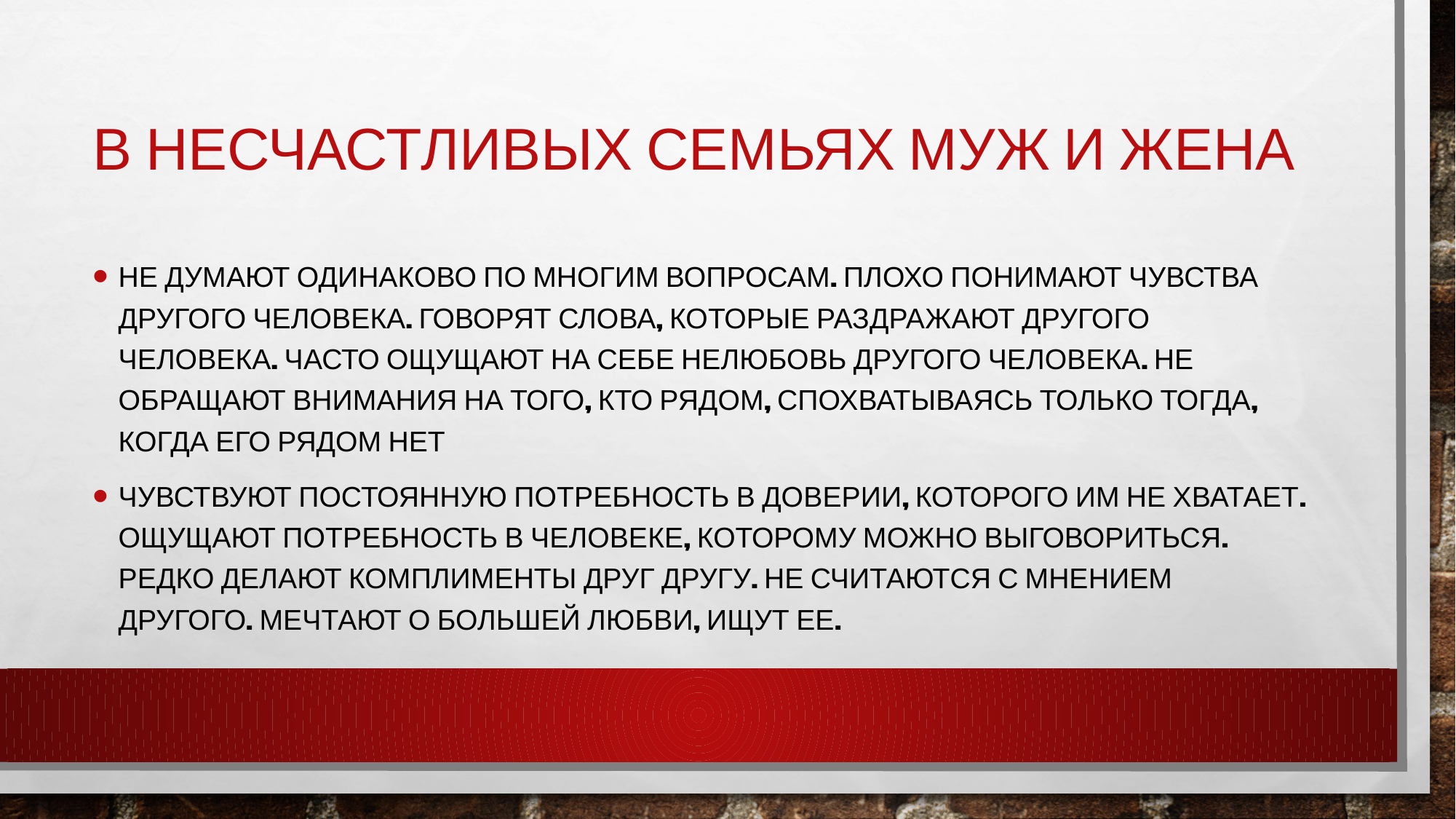

# В несчастливых семьях муж и жена
Не думают одинаково по многим вопросам. Плохо понимают чувства другого человека. Говорят слова, которые раздражают другого человека. Часто ощущают на себе нелюбовь другого человека. Не обращают внимания на того, кто рядом, спохватываясь только тогда, когда его рядом нет
Чувствуют постоянную потребность в доверии, которого им не хватает. Ощущают потребность в человеке, которому можно выговориться. Редко делают комплименты друг другу. Не считаются с мнением другого. Мечтают о большей любви, ищут ее.